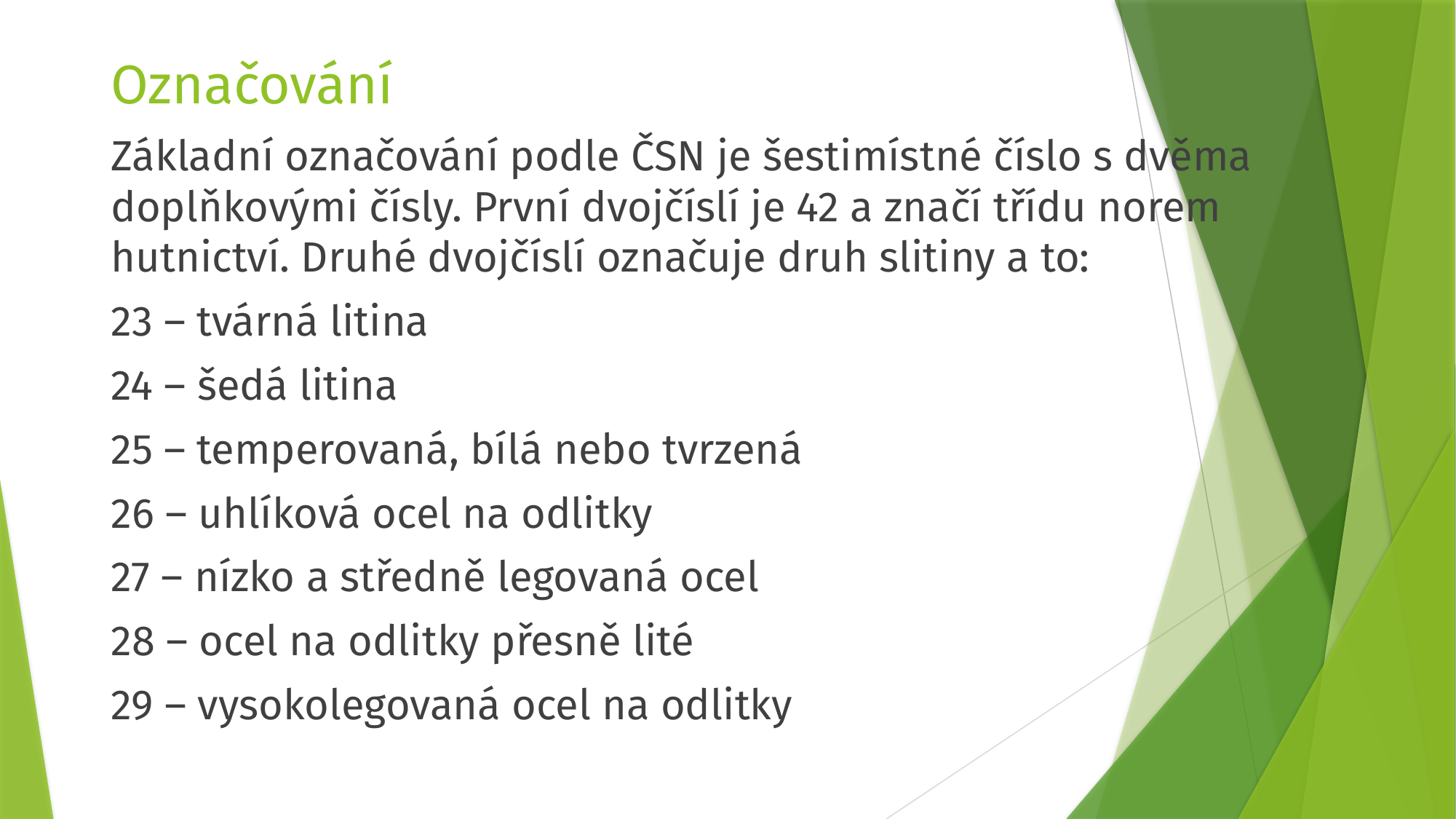

# Označování
Základní označování podle ČSN je šestimístné číslo s dvěma doplňkovými čísly. První dvojčíslí je 42 a značí třídu norem hutnictví. Druhé dvojčíslí označuje druh slitiny a to:
23 – tvárná litina
24 – šedá litina
25 – temperovaná, bílá nebo tvrzená
26 – uhlíková ocel na odlitky
27 – nízko a středně legovaná ocel
28 – ocel na odlitky přesně lité
29 – vysokolegovaná ocel na odlitky